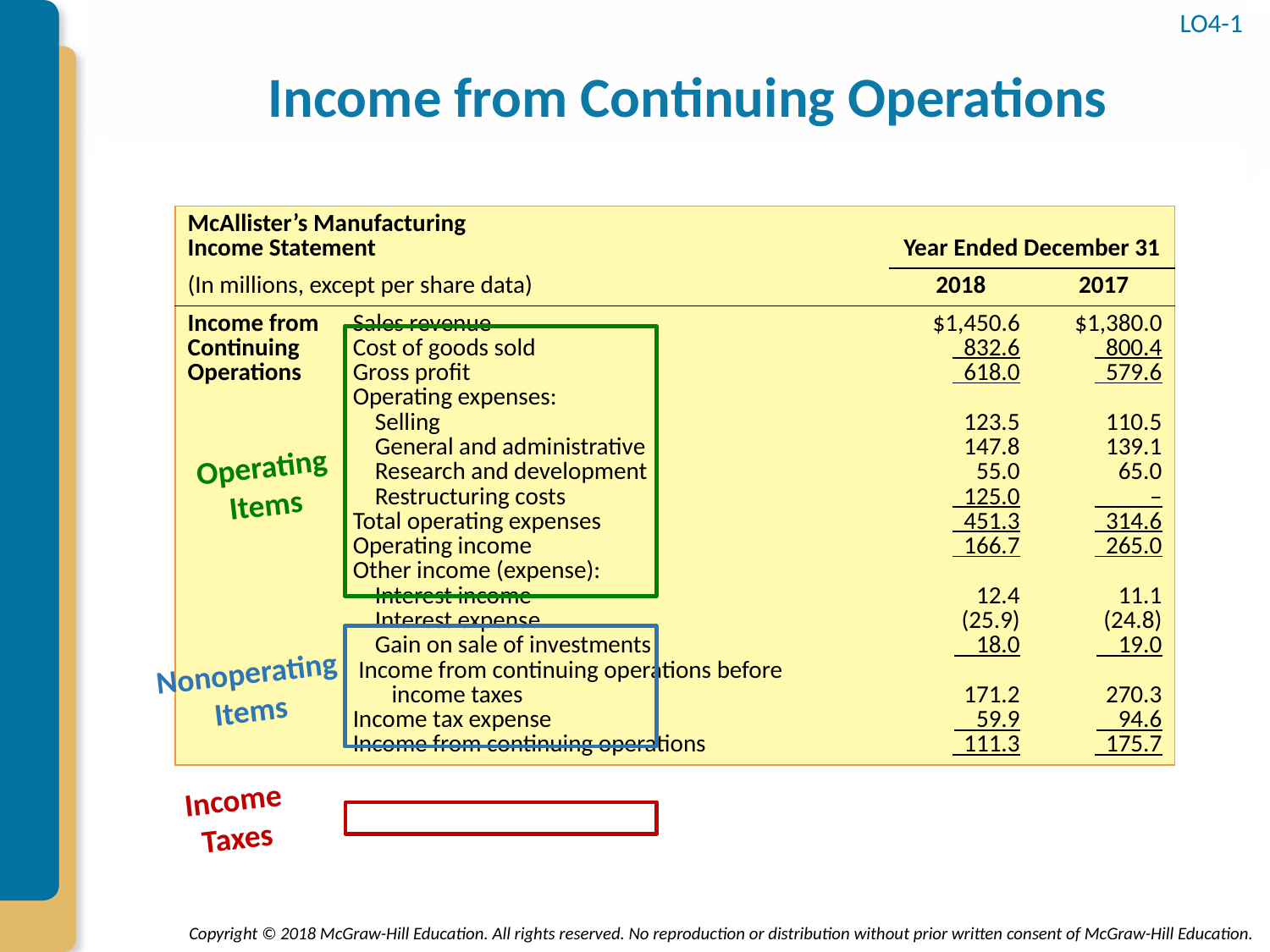

# Income from Continuing Operations
LO4-1
| McAllister’s Manufacturing Income Statement |  |  | Year Ended December 31 |  |
| --- | --- | --- | --- | --- |
| (In millions, except per share data) |  |  | 2018 | 2017 |
| Income from Continuing Operations | Sales revenue Cost of goods sold Gross profit Operating expenses: Selling General and administrative Research and development Restructuring costs Total operating expenses Operating income Other income (expense): Interest income Interest expense Gain on sale of investments Income from continuing operations before income taxes Income tax expense Income from continuing operations |  | $1,450.6 832.6 618.0 123.5 147.8 55.0 125.0 451.3 166.7 12.4 (25.9) 18.0 171.2 59.9 111.3 | $1,380.0 800.4 579.6 110.5 139.1 65.0 – 314.6 265.0 11.1 (24.8) 19.0 270.3 94.6 175.7 |

Operating
Items

Nonoperating
Items
Income
Taxes